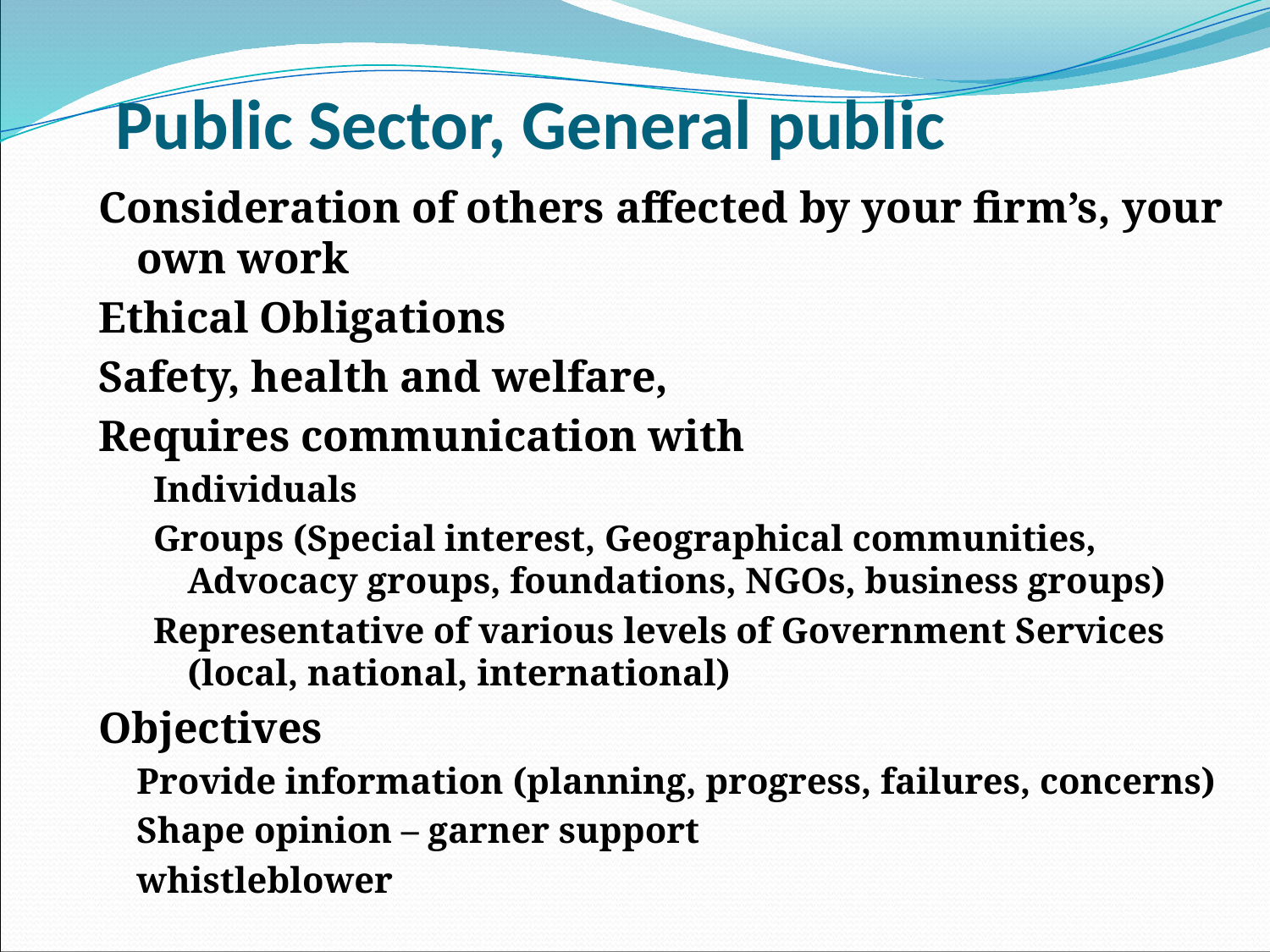

# Public Sector, General public
Consideration of others affected by your firm’s, your own work
Ethical Obligations
Safety, health and welfare,
Requires communication with
Individuals
Groups (Special interest, Geographical communities, Advocacy groups, foundations, NGOs, business groups)
Representative of various levels of Government Services (local, national, international)
Objectives
Provide information (planning, progress, failures, concerns)
Shape opinion – garner support
whistleblower